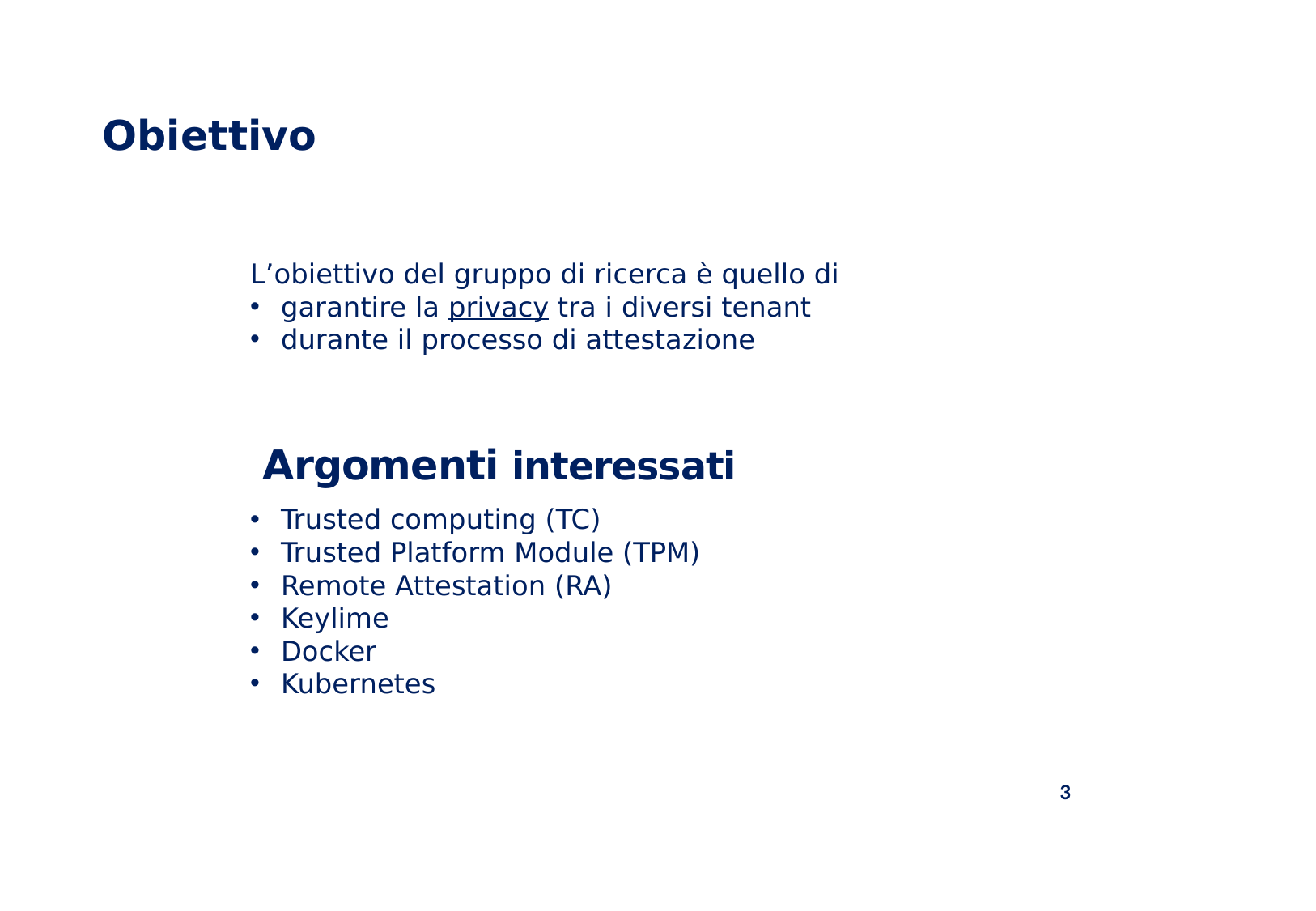

# Obiettivo
L’obiettivo del gruppo di ricerca è quello di
garantire la privacy tra i diversi tenant
durante il processo di attestazione

Argomenti interessati
Trusted computing (TC)
Trusted Platform Module (TPM)
Remote Attestation (RA)
Keylime
Docker
Kubernetes

3